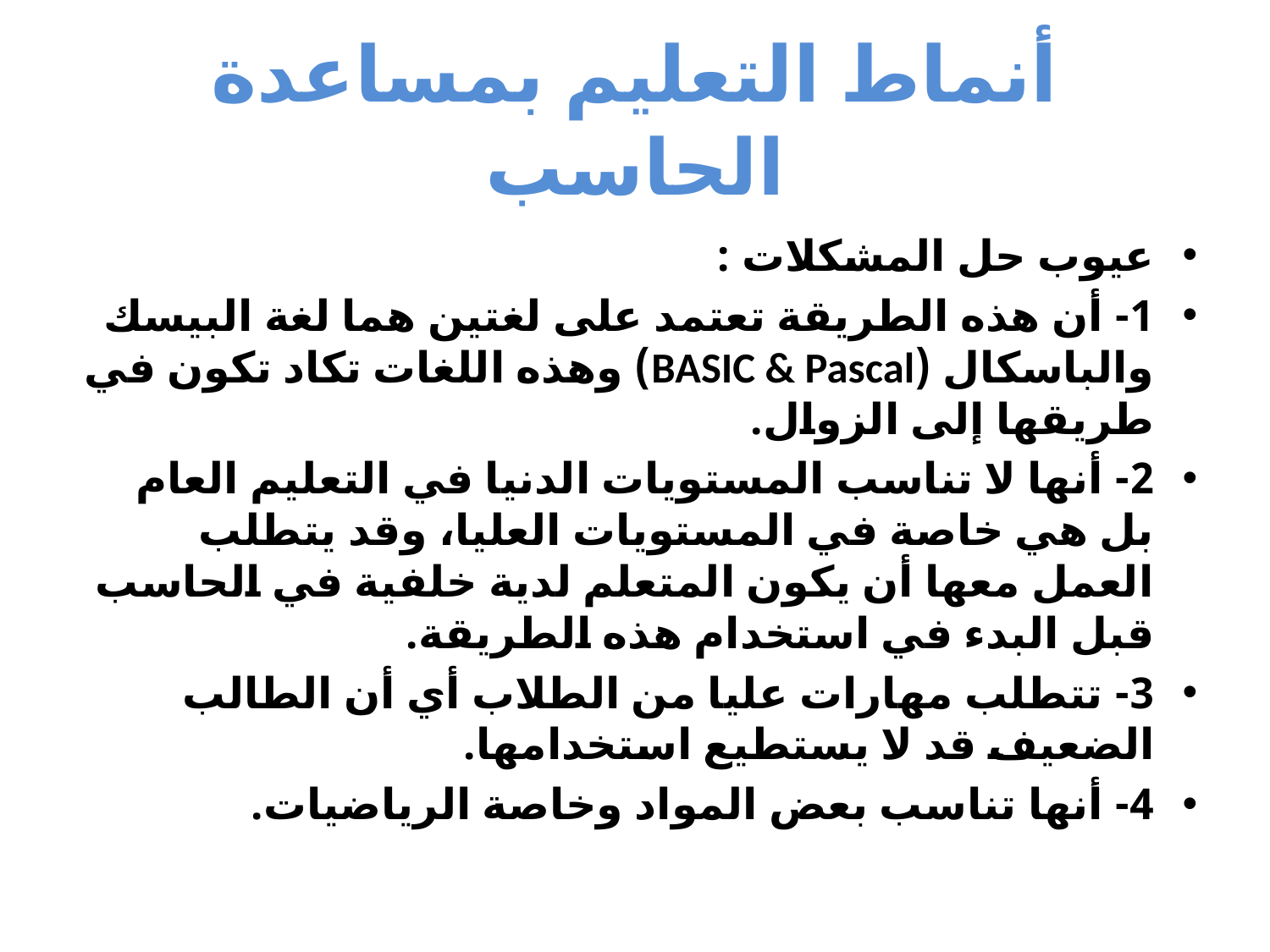

# أنماط التعليم بمساعدة الحاسب
عيوب حل المشكلات :
1- أن هذه الطريقة تعتمد على لغتين هما لغة البيسك والباسكال (BASIC & Pascal) وهذه اللغات تكاد تكون في طريقها إلى الزوال.
2- أنها لا تناسب المستويات الدنيا في التعليم العام بل هي خاصة في المستويات العليا، وقد يتطلب العمل معها أن يكون المتعلم لدية خلفية في الحاسب قبل البدء في استخدام هذه الطريقة.
3- تتطلب مهارات عليا من الطلاب أي أن الطالب الضعيف قد لا يستطيع استخدامها.
4- أنها تناسب بعض المواد وخاصة الرياضيات.